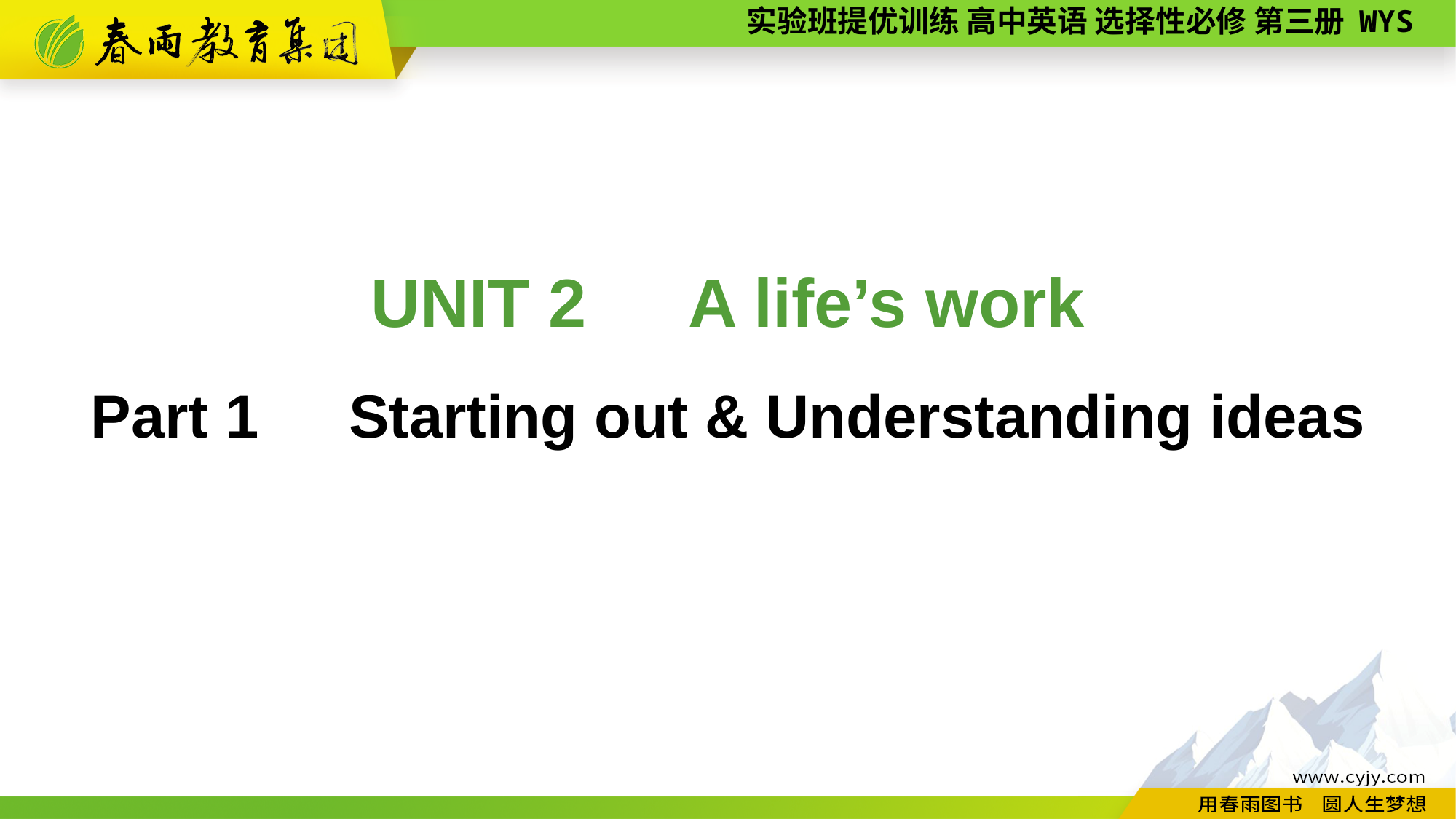

UNIT 2　A life’s work
Part 1　Starting out & Understanding ideas